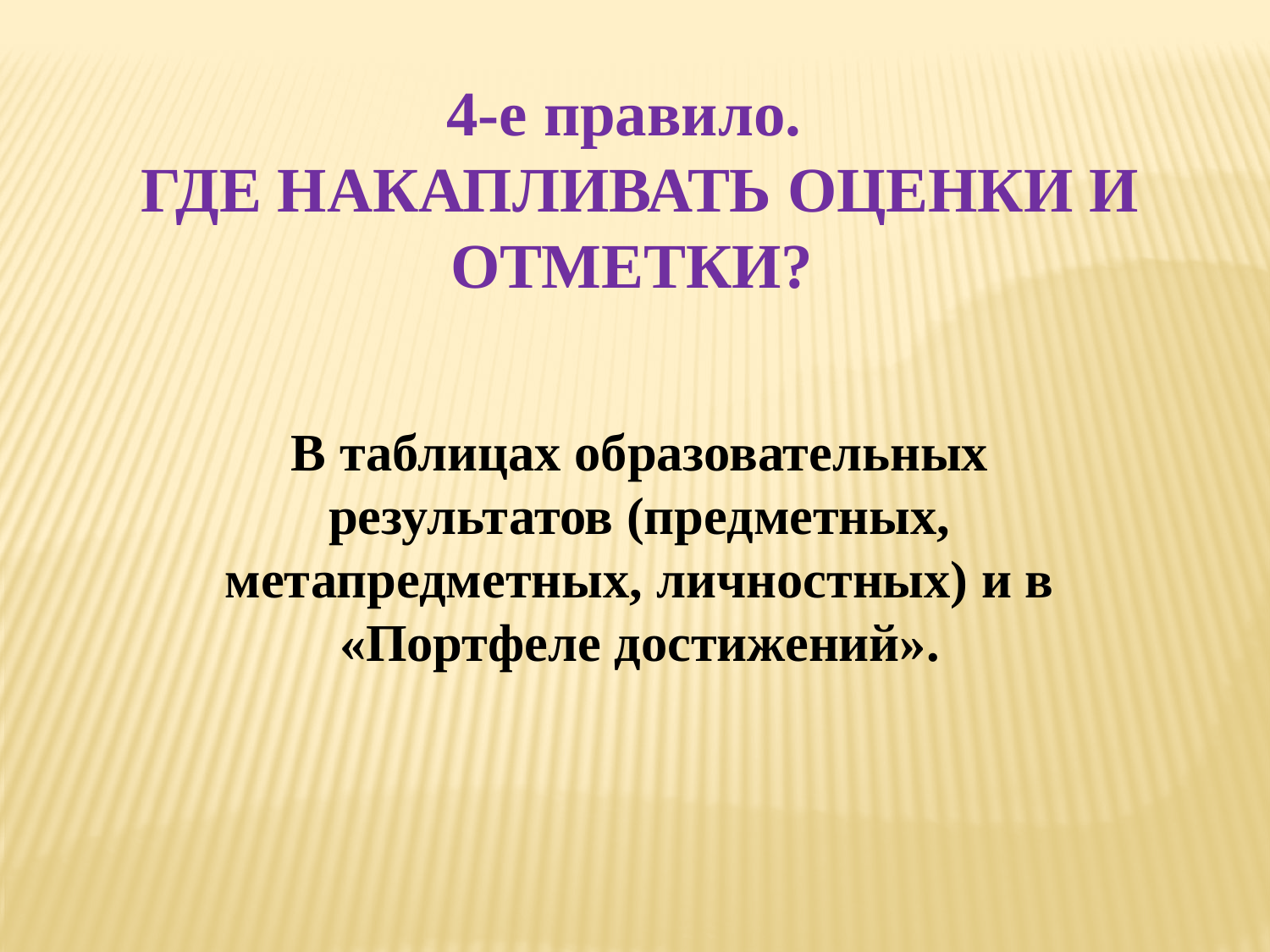

4-е правило.
ГДЕ НАКАПЛИВАТЬ ОЦЕНКИ И ОТМЕТКИ?
В таблицах образовательных результатов (предметных, метапредметных, личностных) и в «Портфеле достижений».